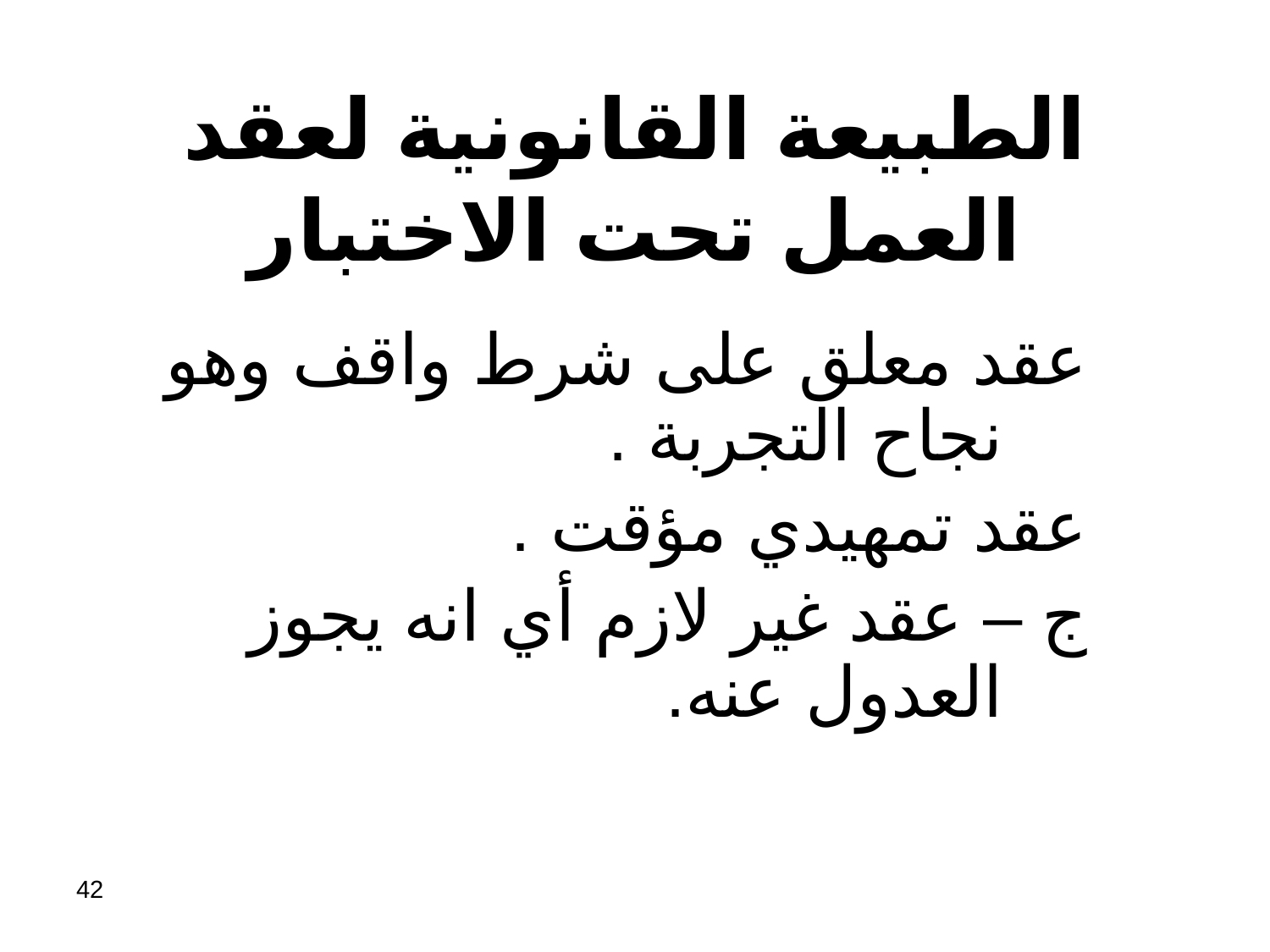

# الطبيعة القانونية لعقد العمل تحت الاختبار
عقد معلق على شرط واقف وهو نجاح التجربة .
عقد تمهيدي مؤقت .
ج – عقد غير لازم أي انه يجوز العدول عنه.
42